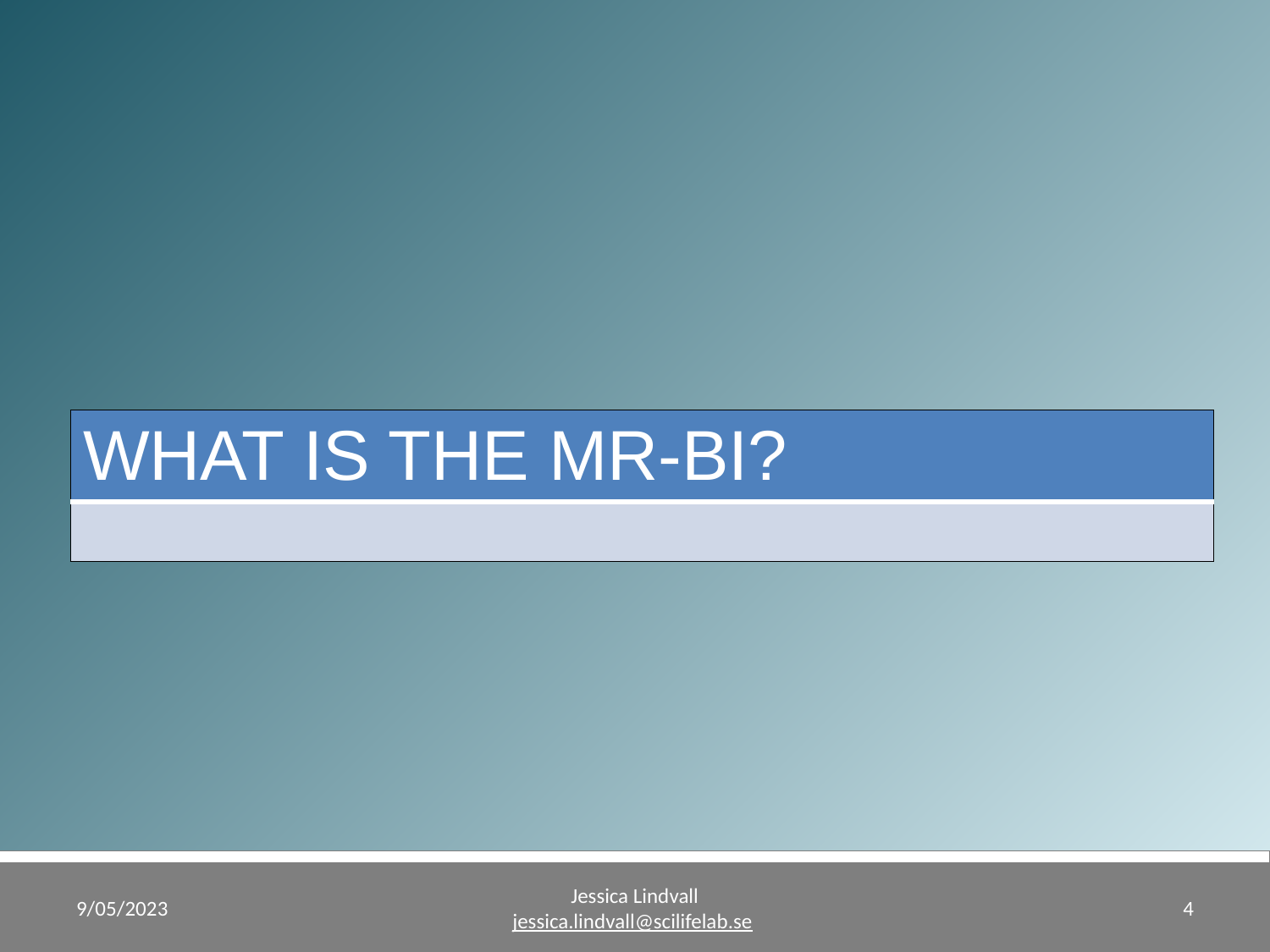

| WHAT IS THE MR-BI? |
| --- |
|  |

9/05/2023
Jessica Lindvall
jessica.lindvall@scilifelab.se
4